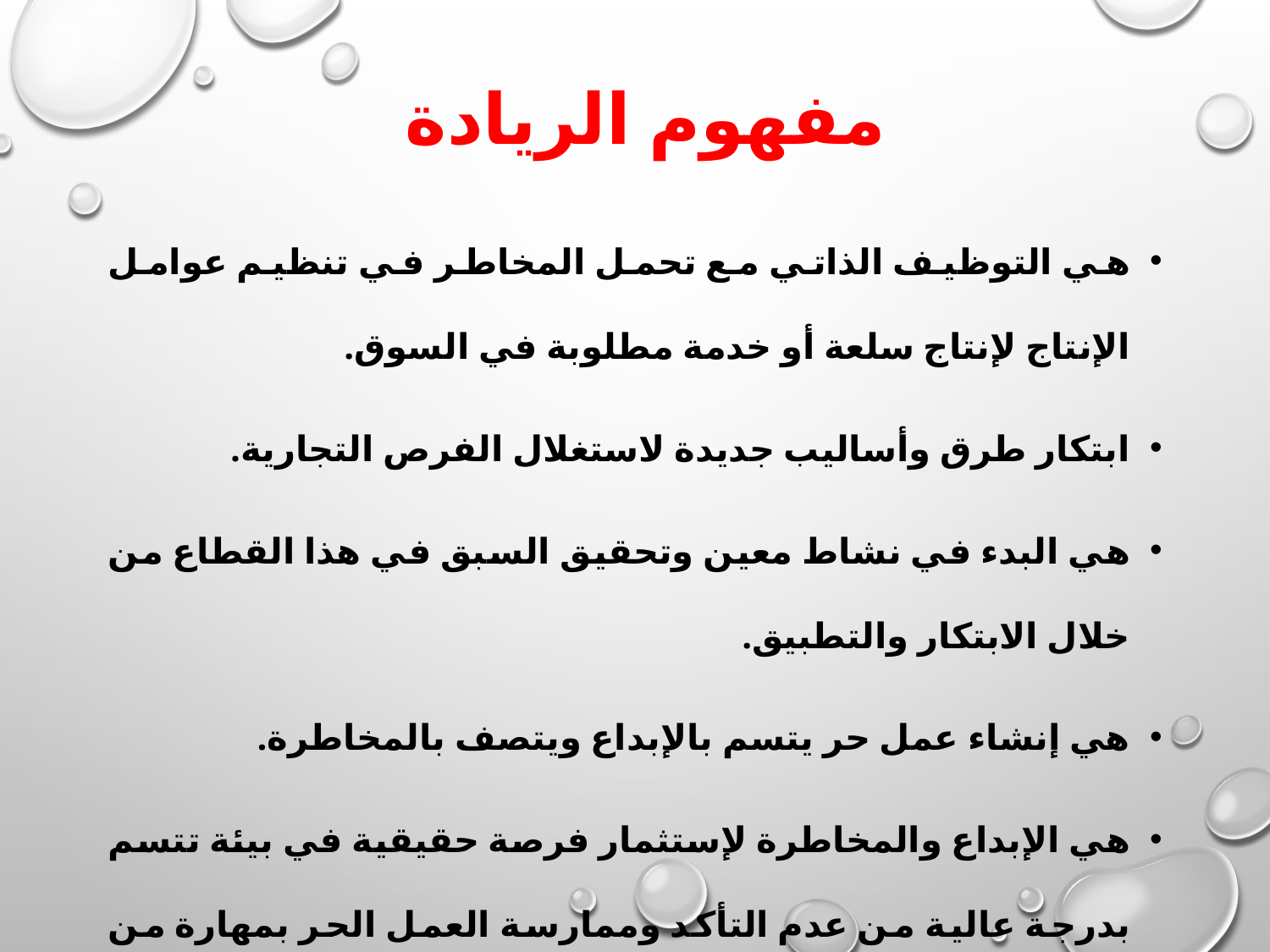

# مفهوم الريادة
هي التوظيف الذاتي مع تحمل المخاطر في تنظيم عوامل الإنتاج لإنتاج سلعة أو خدمة مطلوبة في السوق.
ابتكار طرق وأساليب جديدة لاستغلال الفرص التجارية.
هي البدء في نشاط معين وتحقيق السبق في هذا القطاع من خلال الابتكار والتطبيق.
هي إنشاء عمل حر يتسم بالإبداع ويتصف بالمخاطرة.
هي الإبداع والمخاطرة لإستثمار فرصة حقيقية في بيئة تتسم بدرجة عالية من عدم التأكد وممارسة العمل الحر بمهارة من خلال مشروع تجاري ناجح.